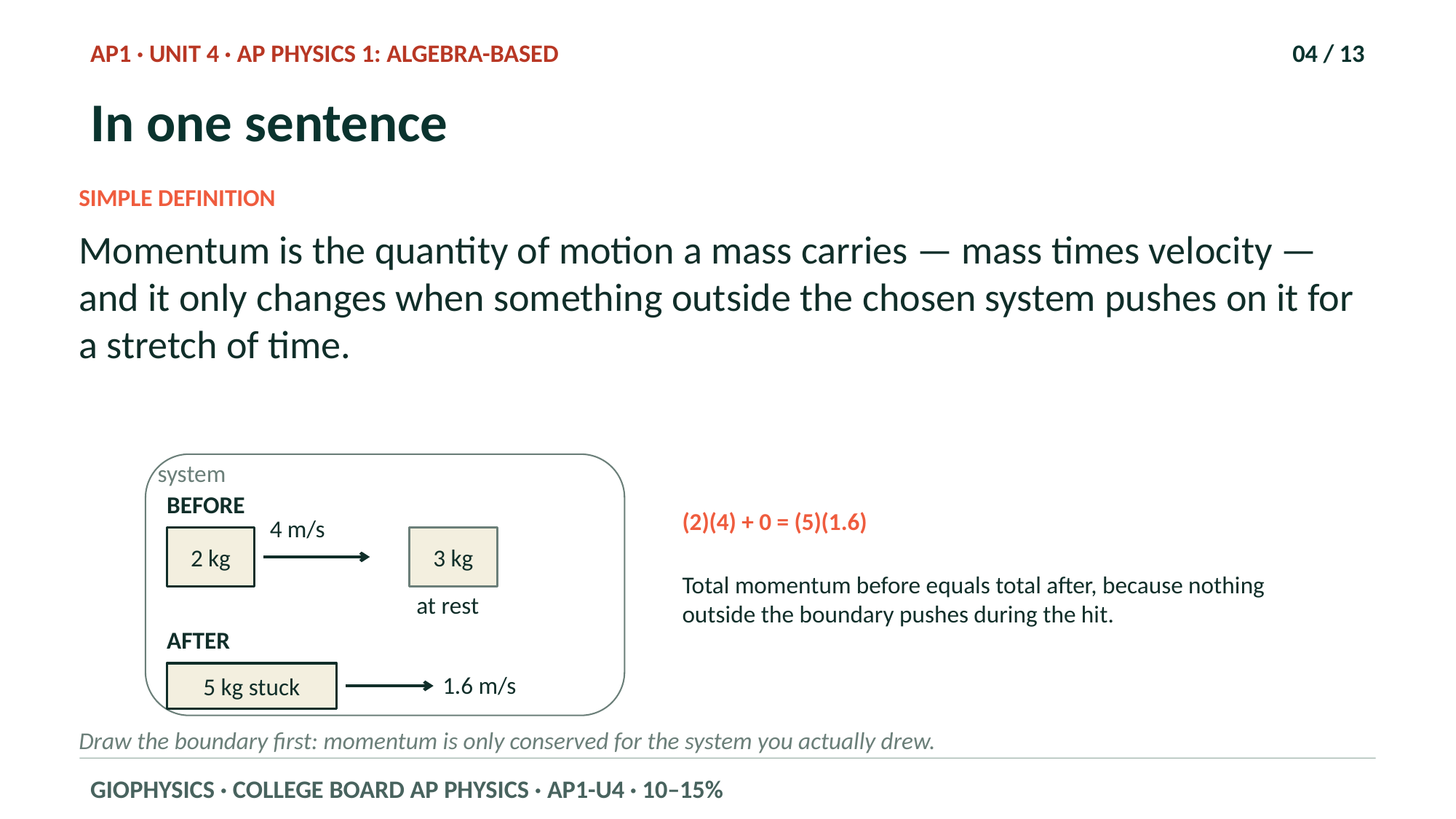

AP1 · UNIT 4 · AP PHYSICS 1: ALGEBRA-BASED
04 / 13
In one sentence
SIMPLE DEFINITION
Momentum is the quantity of motion a mass carries — mass times velocity — and it only changes when something outside the chosen system pushes on it for a stretch of time.

system
BEFORE
(2)(4) + 0 = (5)(1.6)
4 m/s
2 kg
3 kg
Total momentum before equals total after, because nothing outside the boundary pushes during the hit.
at rest
AFTER
5 kg stuck
1.6 m/s
Draw the boundary first: momentum is only conserved for the system you actually drew.

GIOPHYSICS · COLLEGE BOARD AP PHYSICS · AP1-U4 · 10–15%